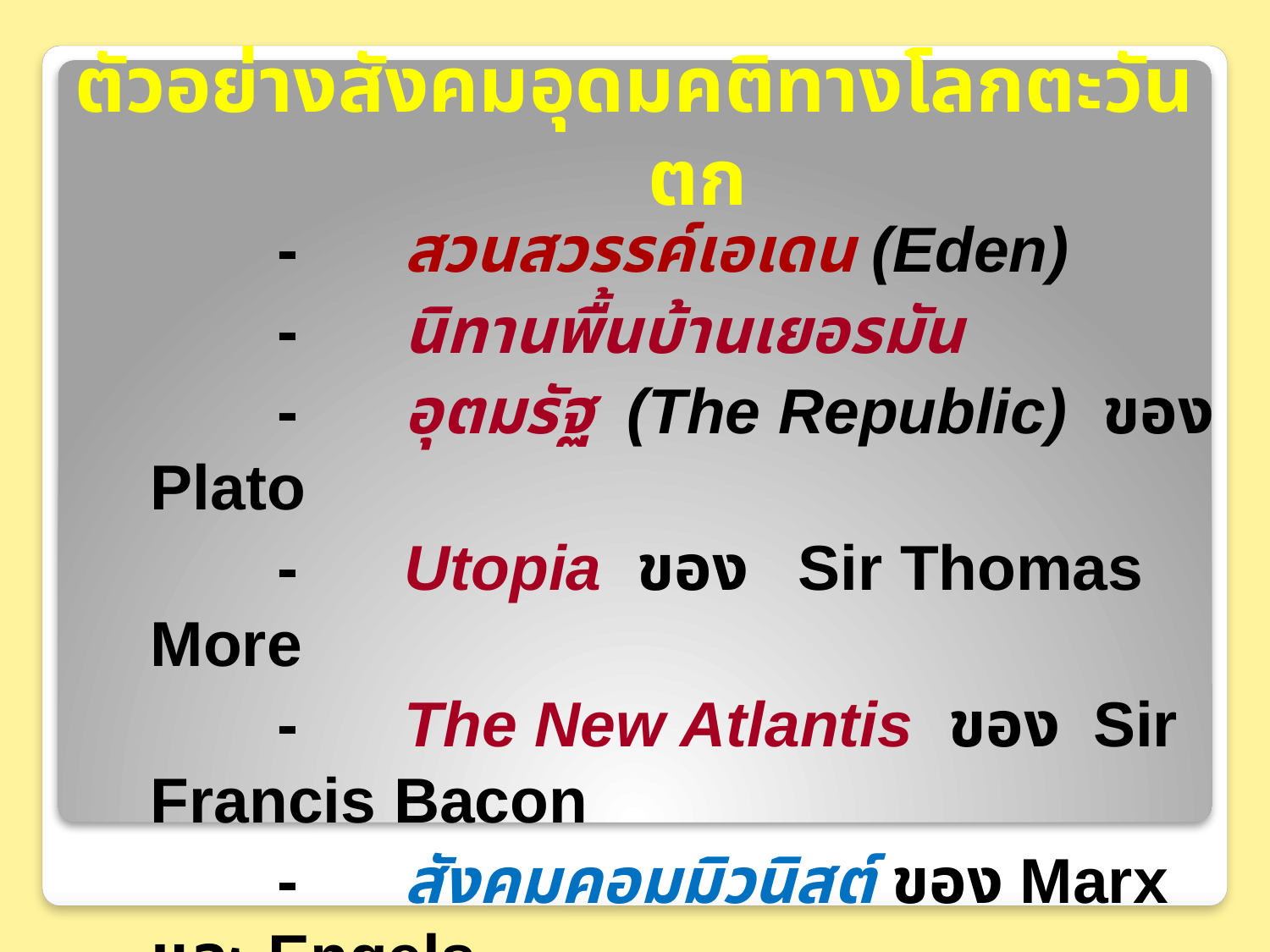

ตัวอย่างสังคมอุดมคติทางโลกตะวันตก
	-	สวนสวรรค์เอเดน (Eden)
	-	นิทานพื้นบ้านเยอรมัน
	-	อุตมรัฐ  (The Republic)  ของ  Plato
	-	Utopia  ของ   Sir Thomas More
	-	The New Atlantis  ของ  Sir Francis Bacon
	-	สังคมคอมมิวนิสต์ ของ Marx และ Engels